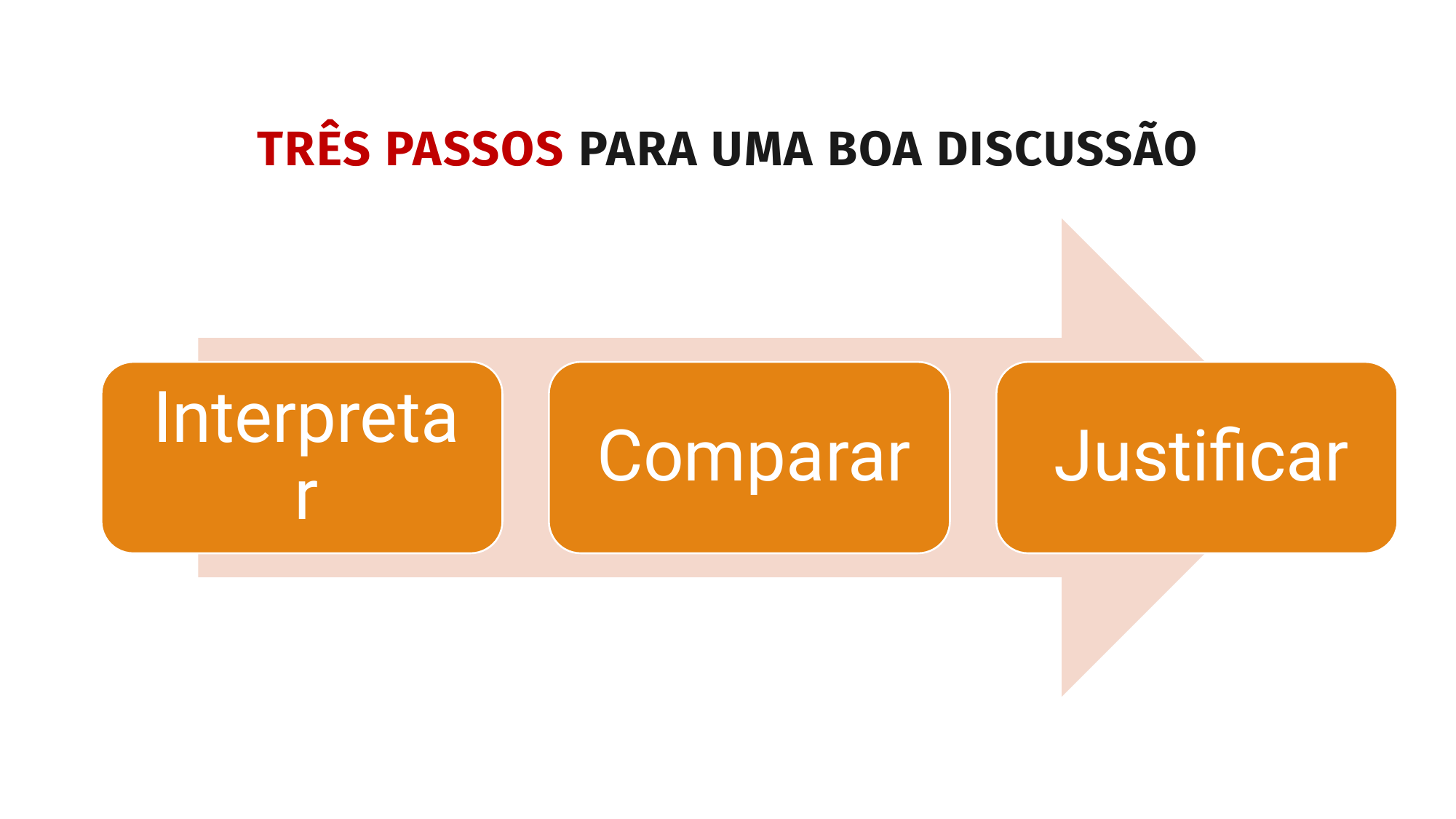

TRÊS passos para uma boa discussão
Interpretar
Comparar
Justificar